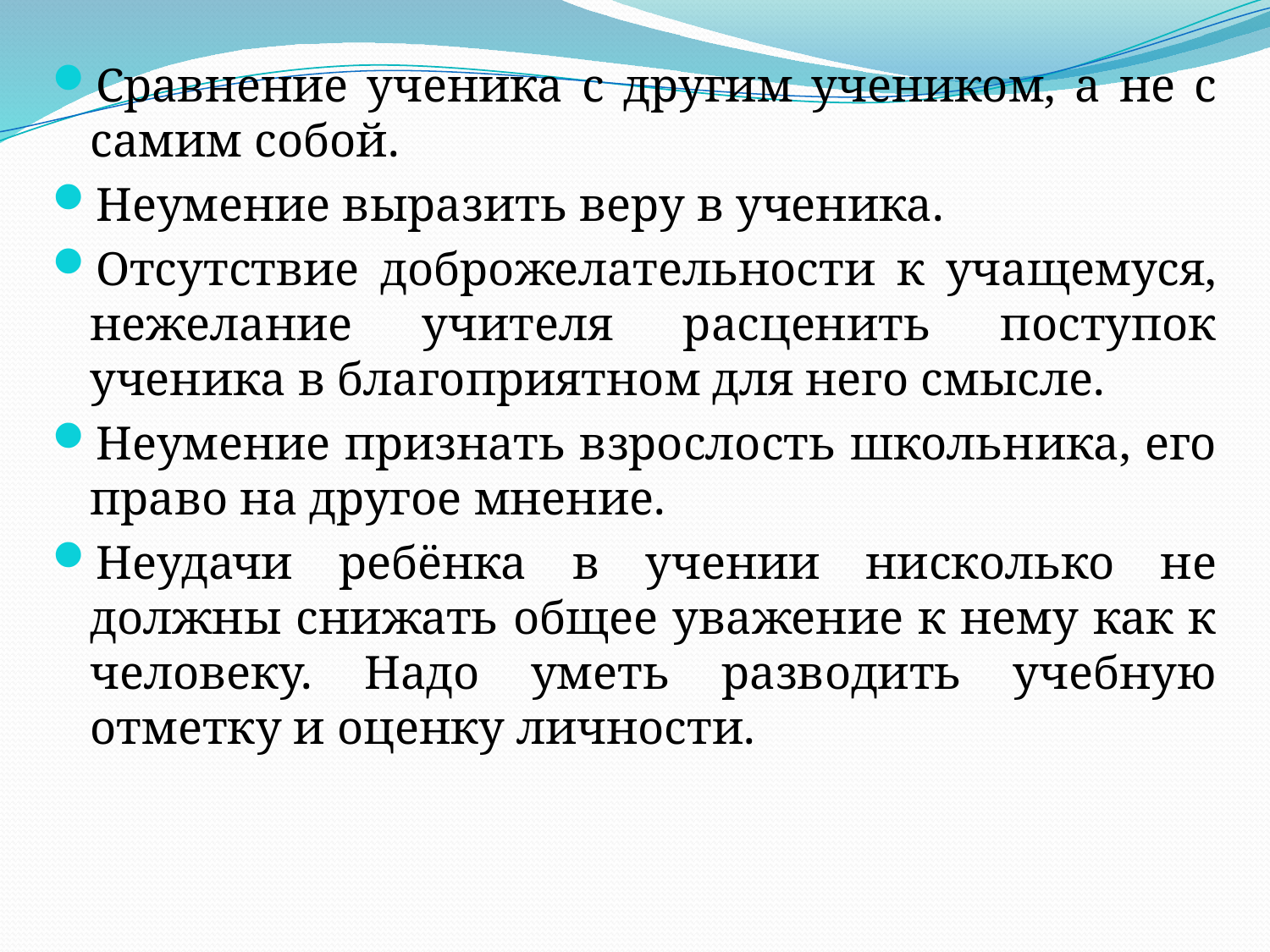

Сравнение ученика с другим учеником, а не с самим собой.
Неумение выразить веру в ученика.
Отсутствие доброжелательности к учащемуся, нежелание учителя расценить поступок ученика в благоприятном для него смысле.
Неумение признать взрослость школьника, его право на другое мнение.
Неудачи ребёнка в учении нисколько не должны снижать общее уважение к нему как к человеку. Надо уметь разводить учебную отметку и оценку личности.